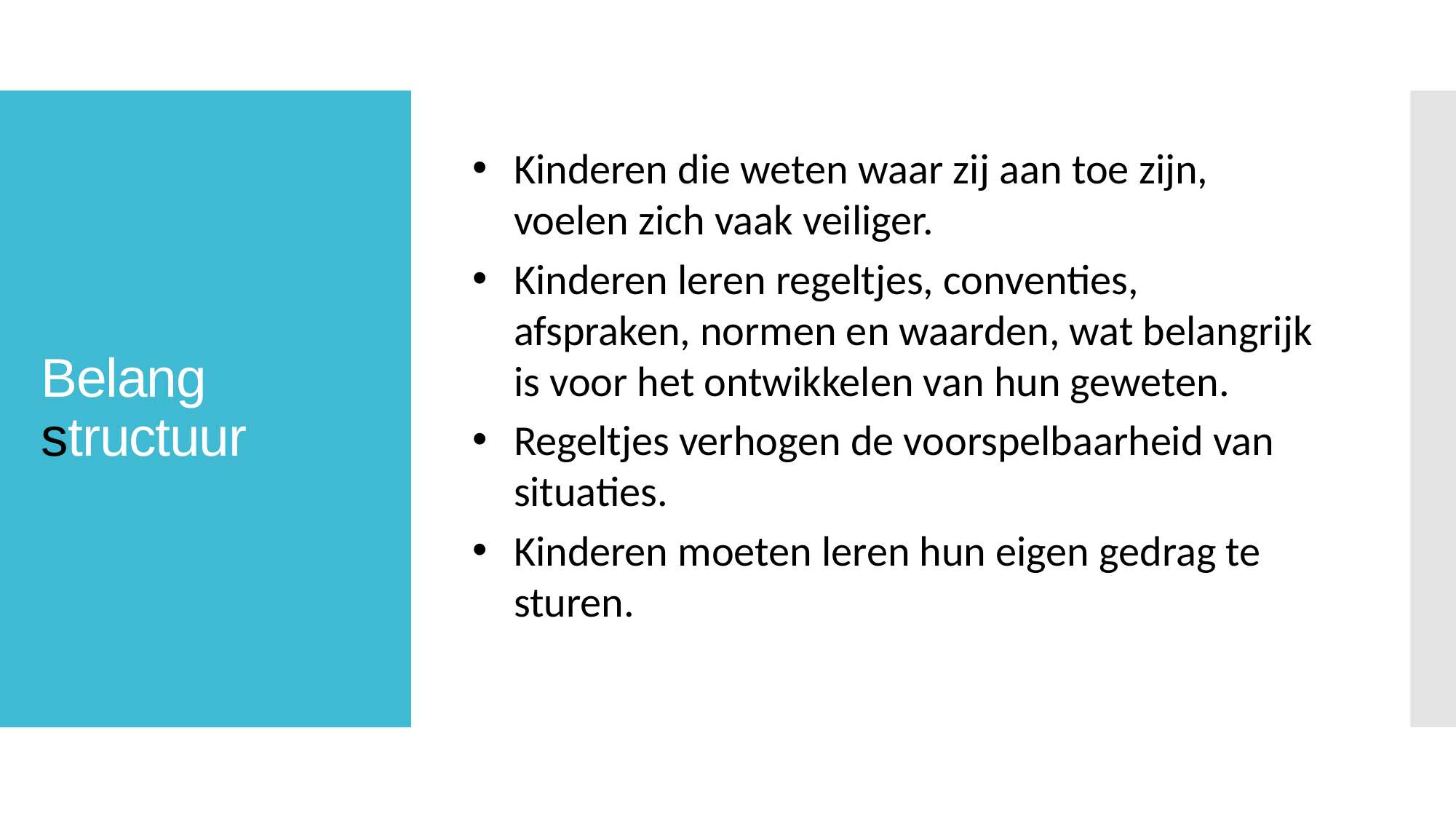

Kinderen die weten waar zij aan toe zijn, voelen zich vaak veiliger.
Kinderen leren regeltjes, conventies, afspraken, normen en waarden, wat belangrijk is voor het ontwikkelen van hun geweten.
Regeltjes verhogen de voorspelbaarheid van situaties.
Kinderen moeten leren hun eigen gedrag te sturen.

# Belang structuur